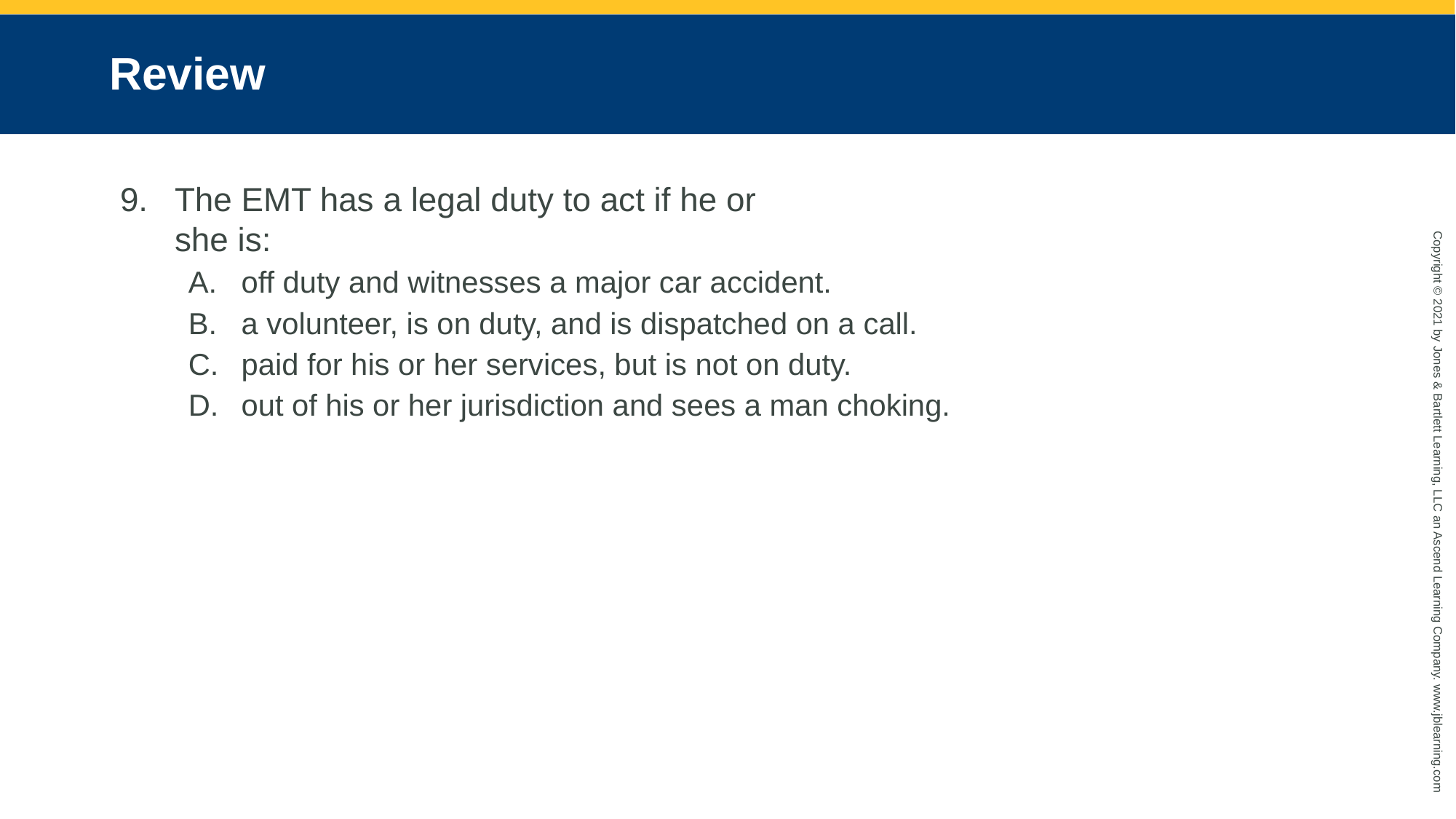

# Review
The EMT has a legal duty to act if he or
she is:
off duty and witnesses a major car accident.
a volunteer, is on duty, and is dispatched on a call.
paid for his or her services, but is not on duty.
out of his or her jurisdiction and sees a man choking.